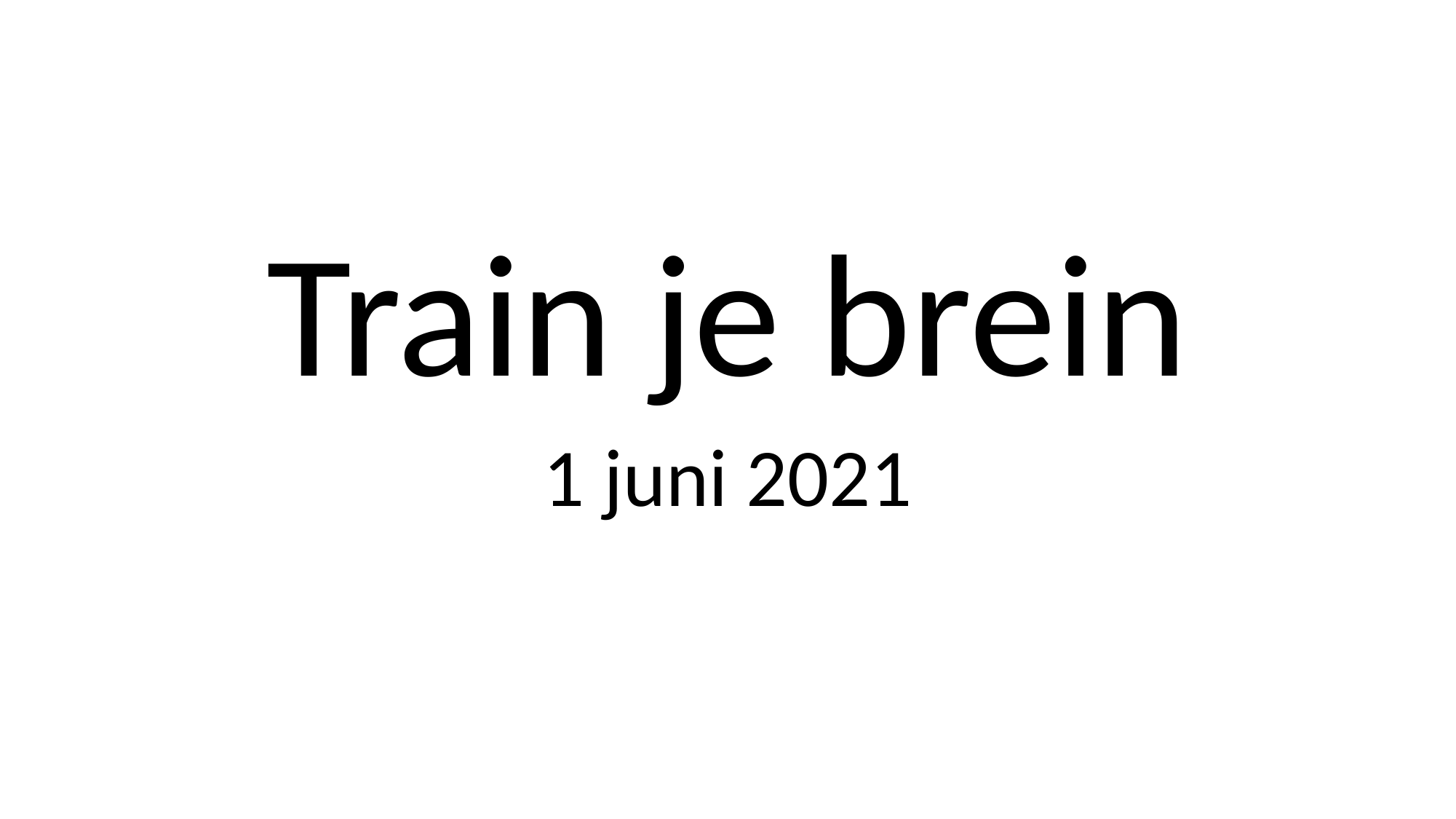

# Train je brein
1 juni 2021